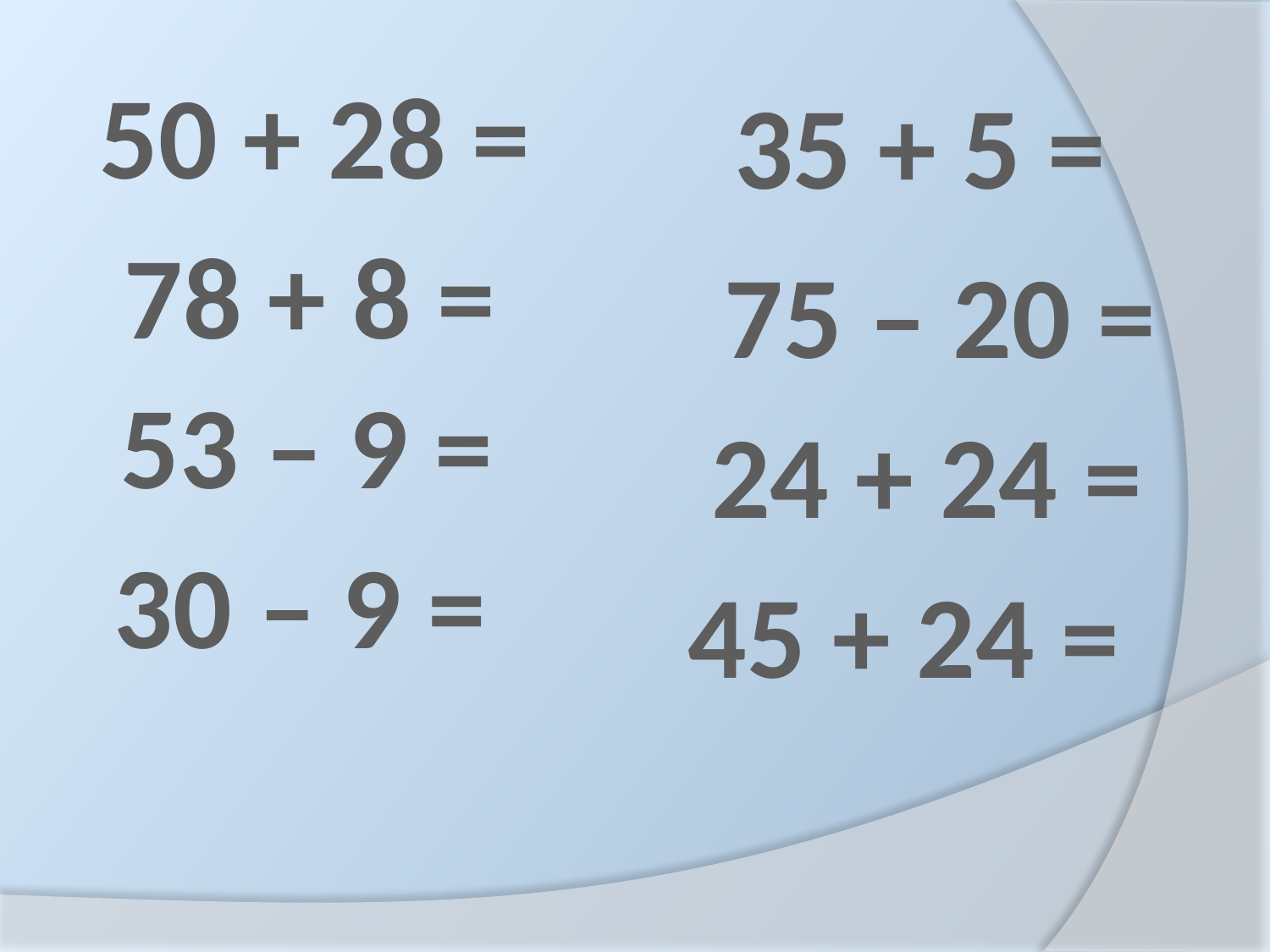

50 + 28 =
35 + 5 =
78 + 8 =
75 – 20 =
53 – 9 =
24 + 24 =
30 – 9 =
45 + 24 =